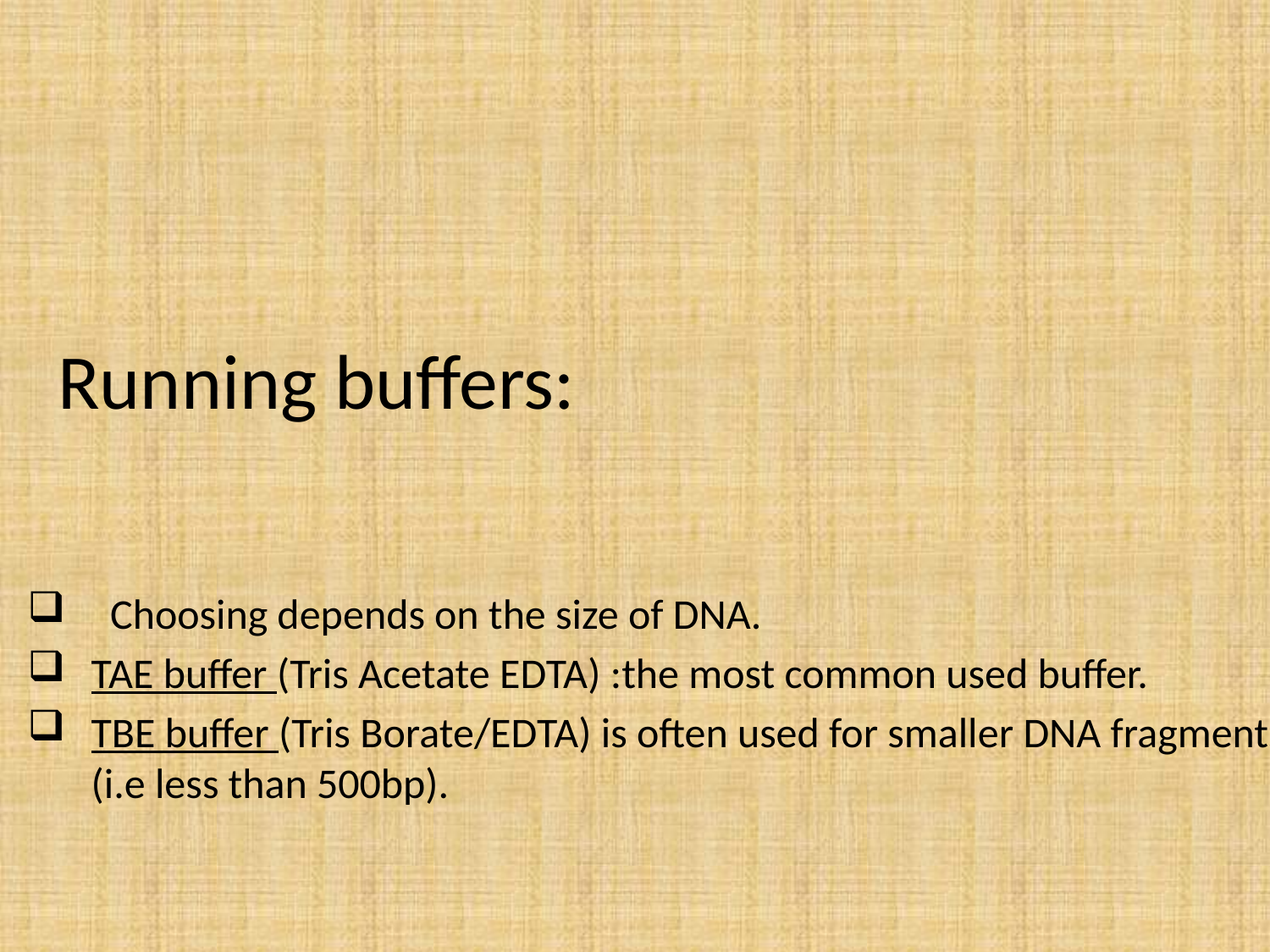

# Running buffers:
  Choosing depends on the size of DNA.
TAE buffer (Tris Acetate EDTA) :the most common used buffer.
TBE buffer (Tris Borate/EDTA) is often used for smaller DNA fragments (i.e less than 500bp).